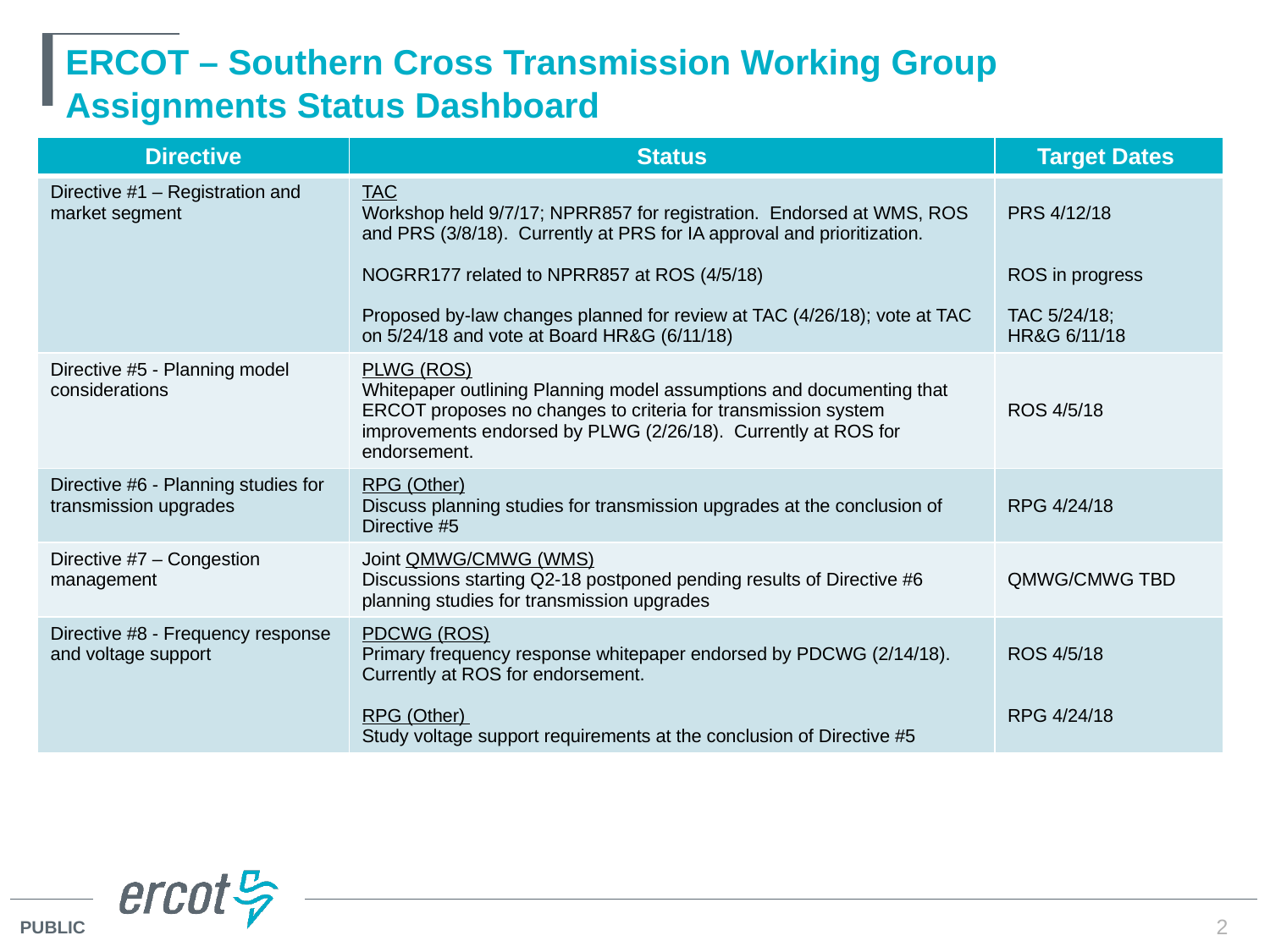

# ERCOT – Southern Cross Transmission Working Group Assignments Status Dashboard
| Directive | Status | Target Dates |
| --- | --- | --- |
| Directive #1 – Registration and market segment | TAC Workshop held 9/7/17; NPRR857 for registration. Endorsed at WMS, ROS and PRS (3/8/18). Currently at PRS for IA approval and prioritization. NOGRR177 related to NPRR857 at ROS (4/5/18) Proposed by-law changes planned for review at TAC (4/26/18); vote at TAC on 5/24/18 and vote at Board HR&G (6/11/18) | PRS 4/12/18 ROS in progress TAC 5/24/18; HR&G 6/11/18 |
| Directive #5 - Planning model considerations | PLWG (ROS) Whitepaper outlining Planning model assumptions and documenting that ERCOT proposes no changes to criteria for transmission system improvements endorsed by PLWG (2/26/18). Currently at ROS for endorsement. | ROS 4/5/18 |
| Directive #6 - Planning studies for transmission upgrades | RPG (Other) Discuss planning studies for transmission upgrades at the conclusion of Directive #5 | RPG 4/24/18 |
| Directive #7 – Congestion management | Joint QMWG/CMWG (WMS) Discussions starting Q2-18 postponed pending results of Directive #6 planning studies for transmission upgrades | QMWG/CMWG TBD |
| Directive #8 - Frequency response and voltage support | PDCWG (ROS) Primary frequency response whitepaper endorsed by PDCWG (2/14/18). Currently at ROS for endorsement. RPG (Other) Study voltage support requirements at the conclusion of Directive #5 | ROS 4/5/18 RPG 4/24/18 |
2